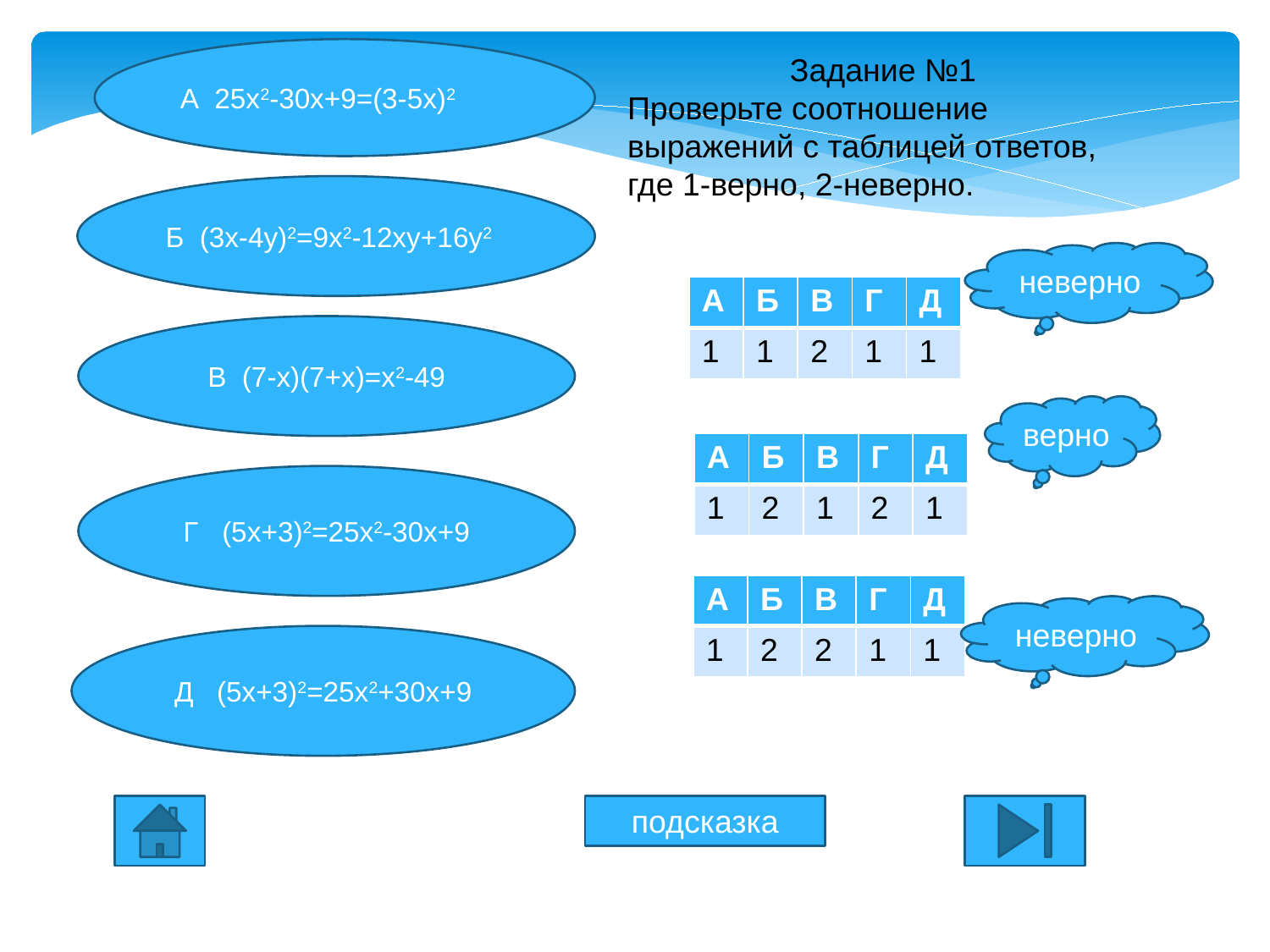

А  25х2-30х+9=(3-5х)2
Задание №1
Проверьте соотношение выражений с таблицей ответов, где 1-верно, 2-неверно.
Б  (3х-4у)2=9х2-12ху+16у2
неверно
| А | Б | В | Г | Д |
| --- | --- | --- | --- | --- |
| 1 | 1 | 2 | 1 | 1 |

В  (7-х)(7+х)=х2-49

верно
| А | Б | В | Г | Д |
| --- | --- | --- | --- | --- |
| 1 | 2 | 1 | 2 | 1 |

Г   (5х+3)2=25х2-30х+9

| А | Б | В | Г | Д |
| --- | --- | --- | --- | --- |
| 1 | 2 | 2 | 1 | 1 |
неверно

Д   (5х+3)2=25х2+30х+9

подсказка